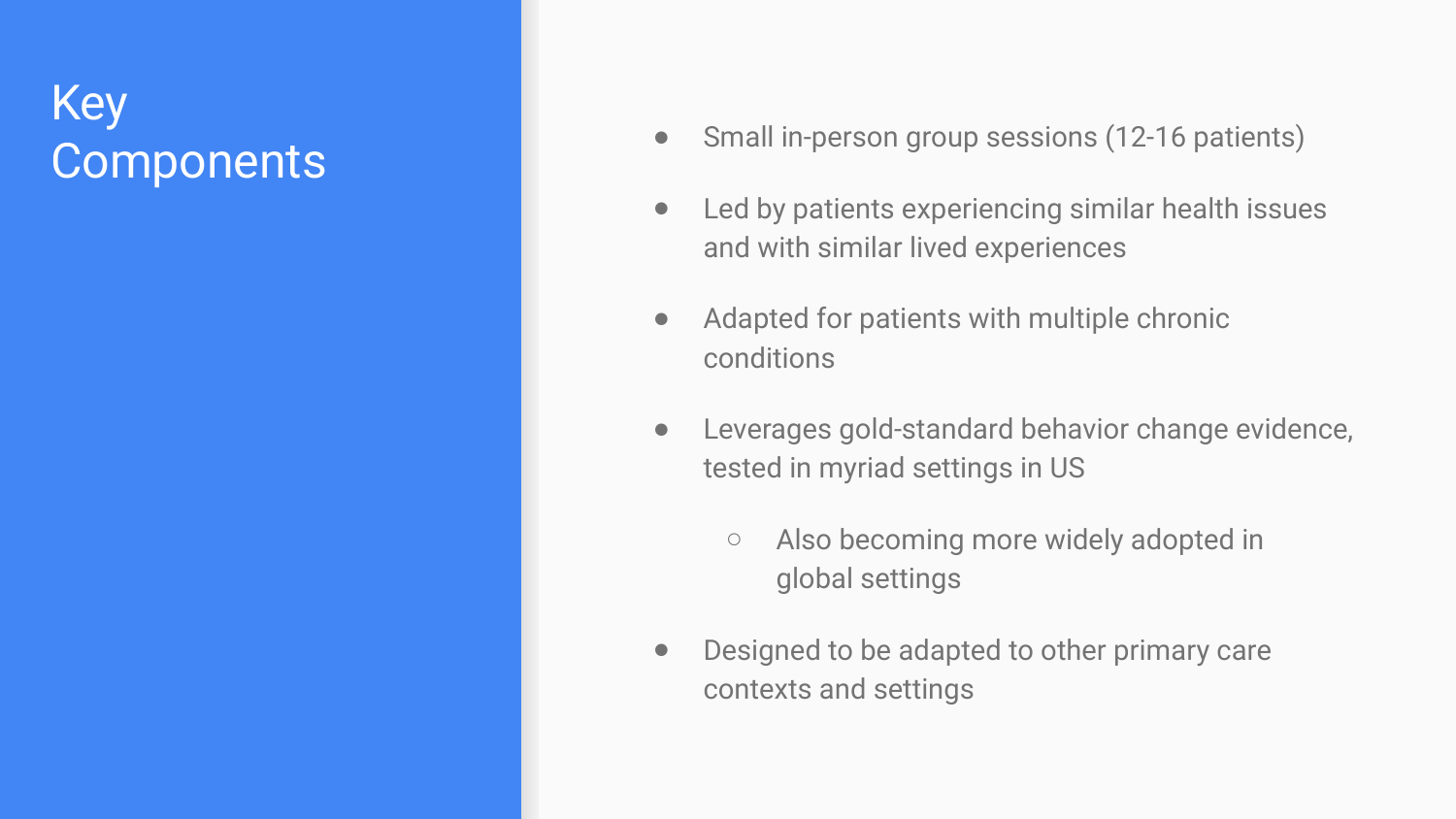

# Key Components
Small in-person group sessions (12-16 patients)
Led by patients experiencing similar health issues and with similar lived experiences
Adapted for patients with multiple chronic conditions
Leverages gold-standard behavior change evidence, tested in myriad settings in US
Also becoming more widely adopted in
global settings
Designed to be adapted to other primary care contexts and settings